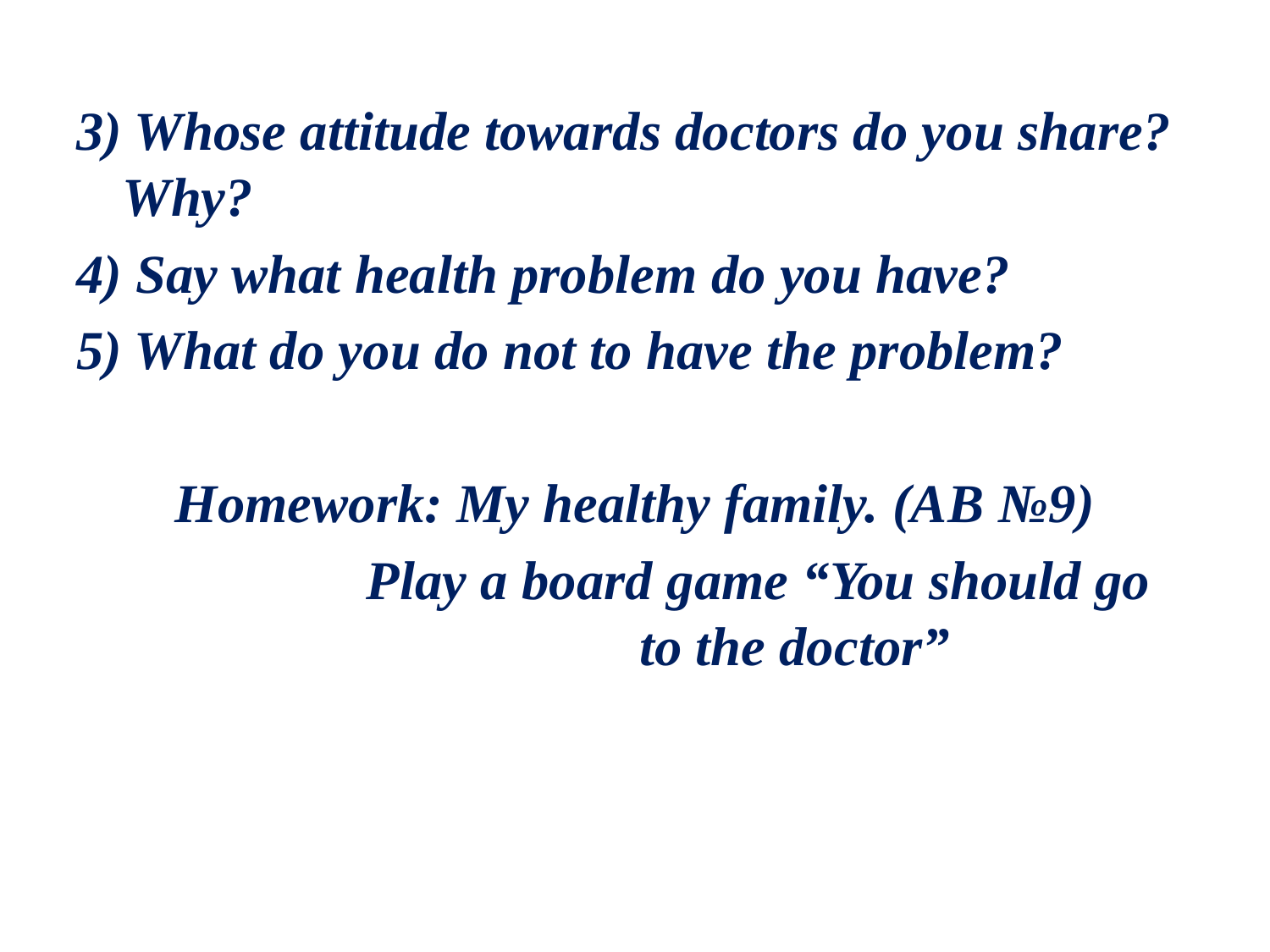

3) Whose attitude towards doctors do you share? Why?
4) Say what health problem do you have?
5) What do you do not to have the problem?

Homework: My healthy family. (AB №9)
                     Play a board game “You should go                        to the doctor”